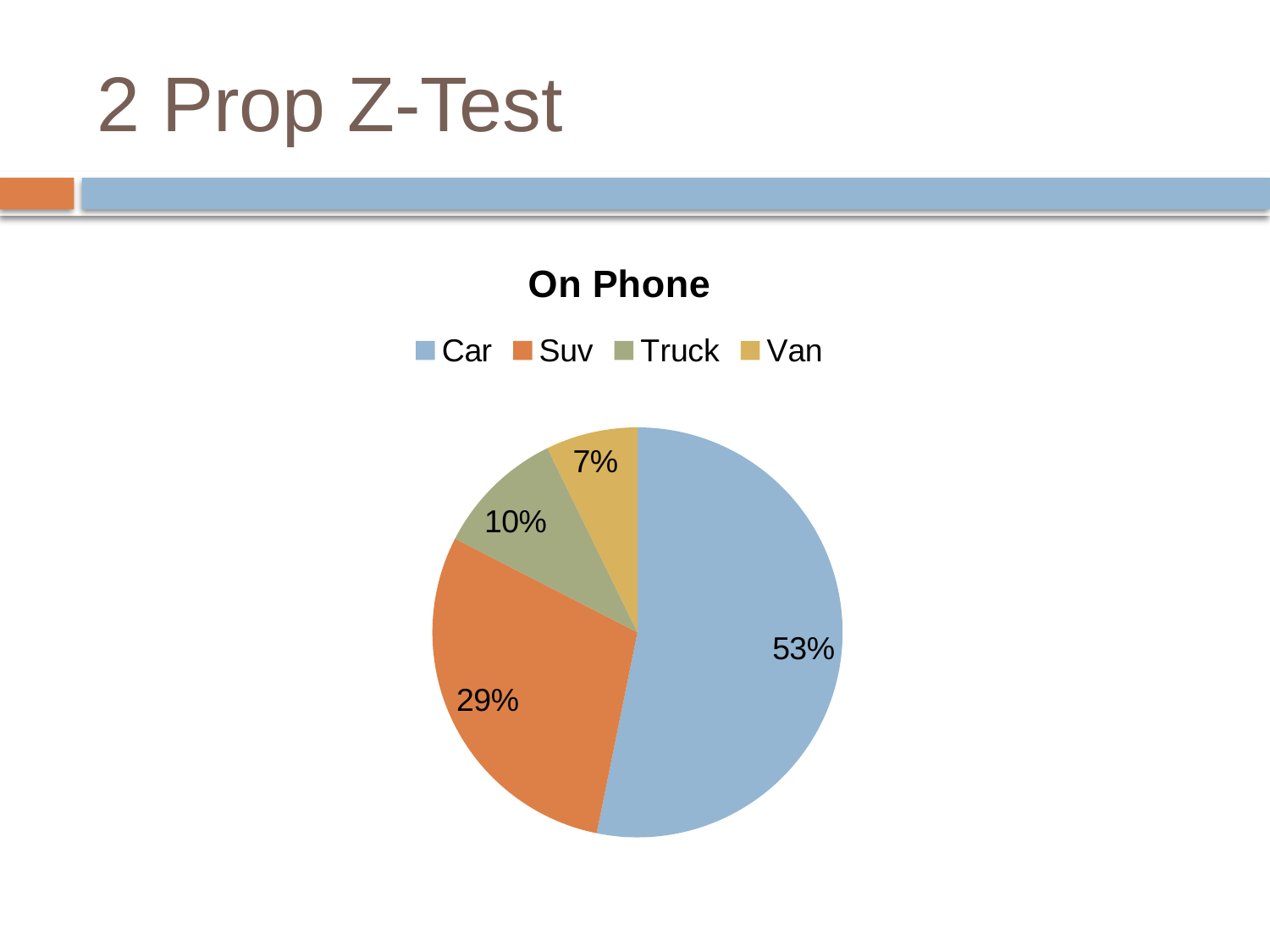

# 2 Prop Z-Test

### Chart:

| Category | On Phone | Passangers |
|---|---|---|
| Car | 125.0 | 7.0 |
| Suv | 69.0 | 4.0 |
| Truck | 24.0 | 0.0 |
| Van | 17.0 | 2.0 |